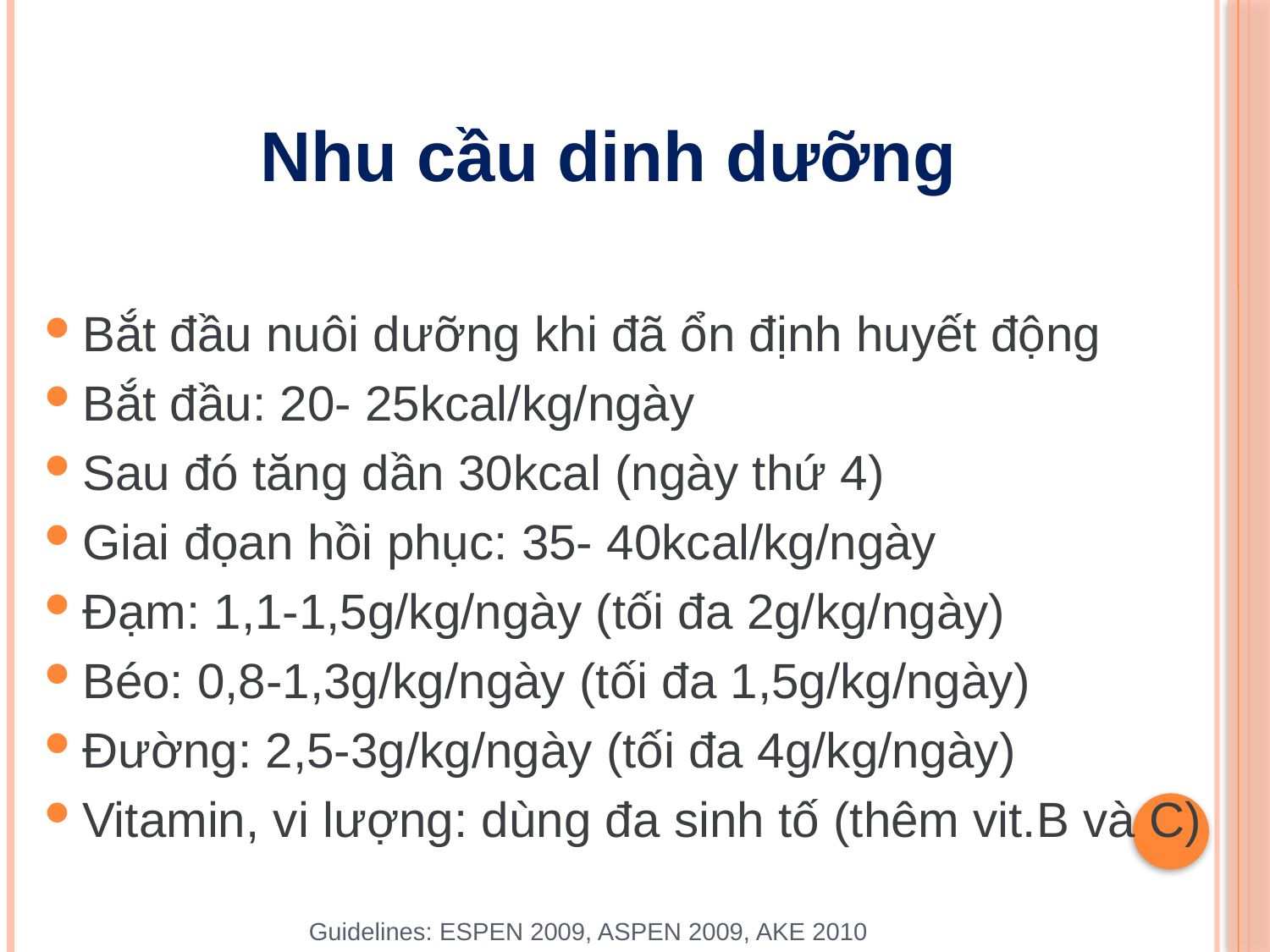

Nhu cầu dinh dưỡng
Bắt đầu nuôi dưỡng khi đã ổn định huyết động
Bắt đầu: 20- 25kcal/kg/ngày
Sau đó tăng dần 30kcal (ngày thứ 4)
Giai đọan hồi phục: 35- 40kcal/kg/ngày
Đạm: 1,1-1,5g/kg/ngày (tối đa 2g/kg/ngày)
Béo: 0,8-1,3g/kg/ngày (tối đa 1,5g/kg/ngày)
Đường: 2,5-3g/kg/ngày (tối đa 4g/kg/ngày)
Vitamin, vi lượng: dùng đa sinh tố (thêm vit.B và C)
Guidelines: ESPEN 2009, ASPEN 2009, AKE 2010